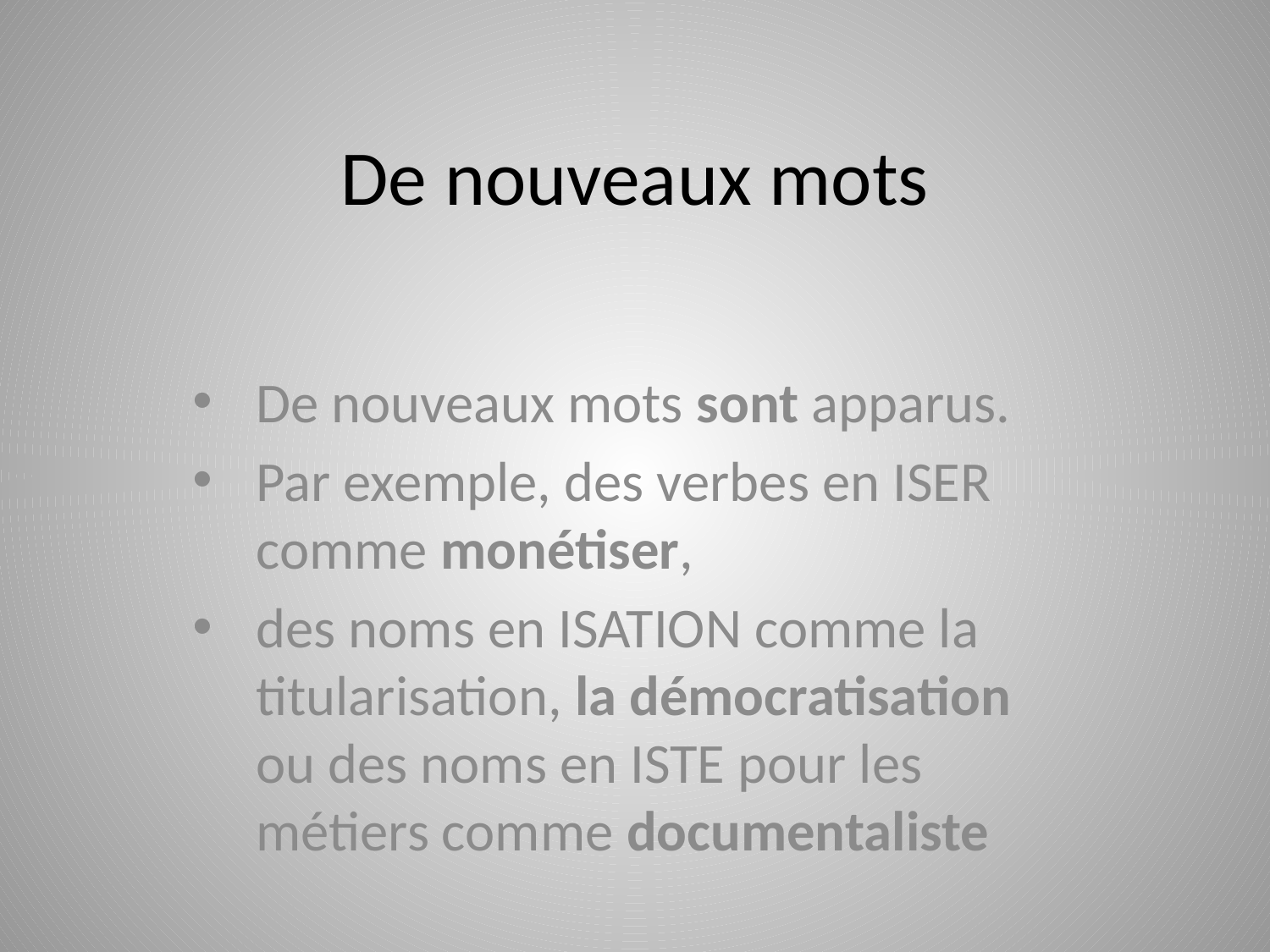

# De nouveaux mots
De nouveaux mots sont apparus.
Par exemple, des verbes en ISER comme monétiser,
des noms en ISATION comme la titularisation, la démocratisation ou des noms en ISTE pour les métiers comme documentaliste